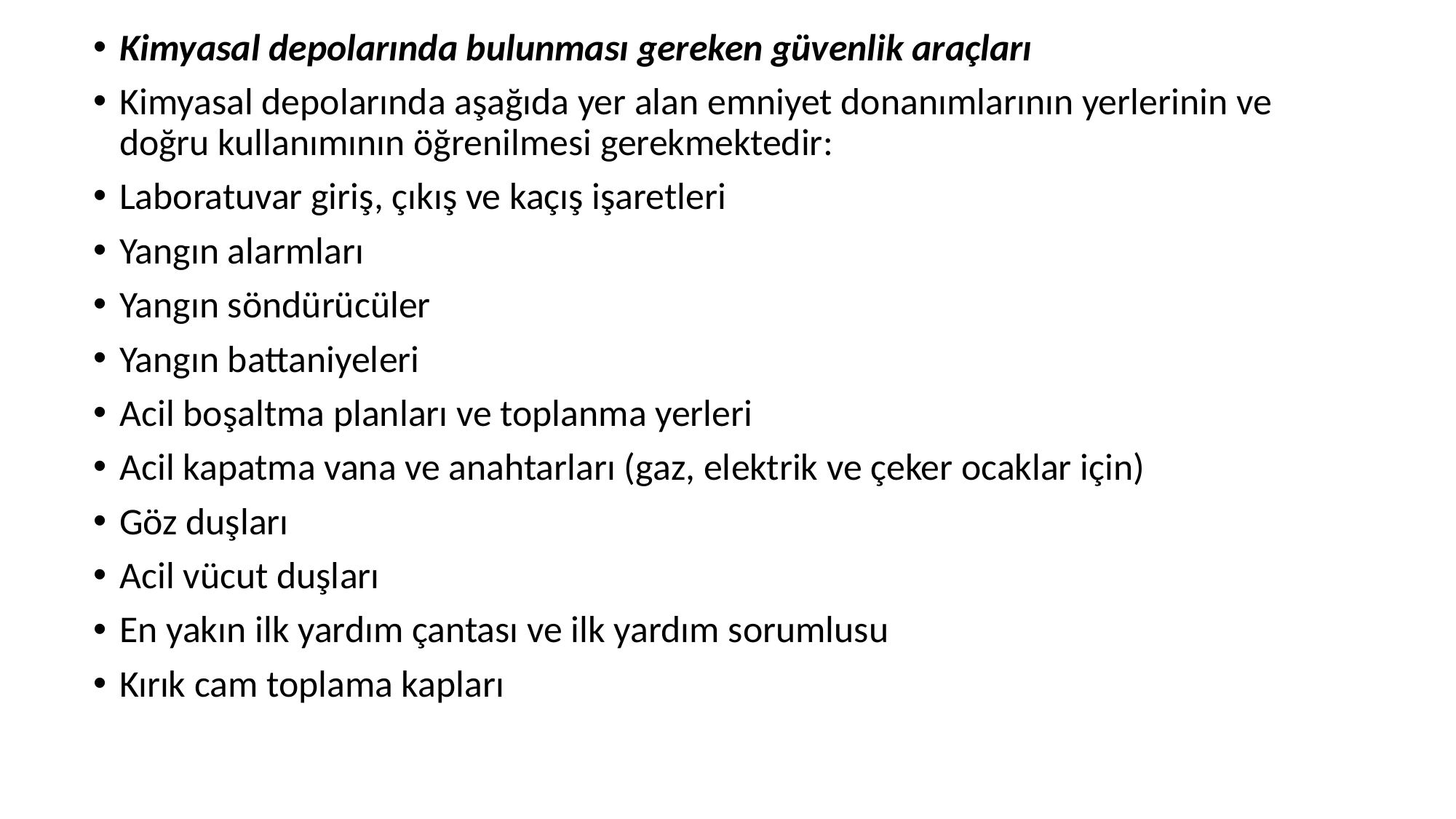

Kimyasal depolarında bulunması gereken güvenlik araçları
Kimyasal depolarında aşağıda yer alan emniyet donanımlarının yerlerinin ve doğru kullanımının öğrenilmesi gerekmektedir:
Laboratuvar giriş, çıkış ve kaçış işaretleri
Yangın alarmları
Yangın söndürücüler
Yangın battaniyeleri
Acil boşaltma planları ve toplanma yerleri
Acil kapatma vana ve anahtarları (gaz, elektrik ve çeker ocaklar için)
Göz duşları
Acil vücut duşları
En yakın ilk yardım çantası ve ilk yardım sorumlusu
Kırık cam toplama kapları